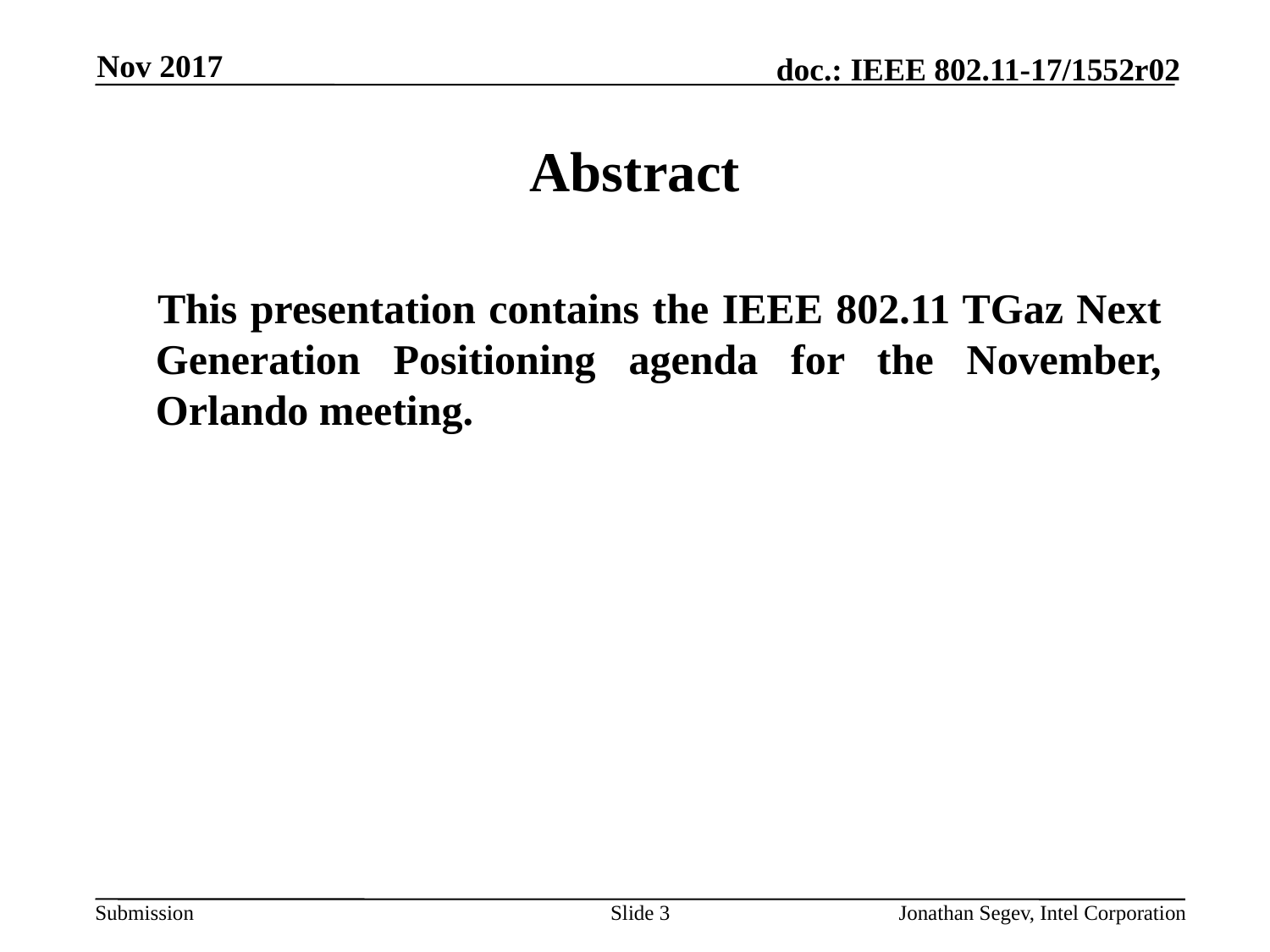

Nov 2017
# Abstract
This presentation contains the IEEE 802.11 TGaz Next Generation Positioning agenda for the November, Orlando meeting.
Slide 3
Jonathan Segev, Intel Corporation